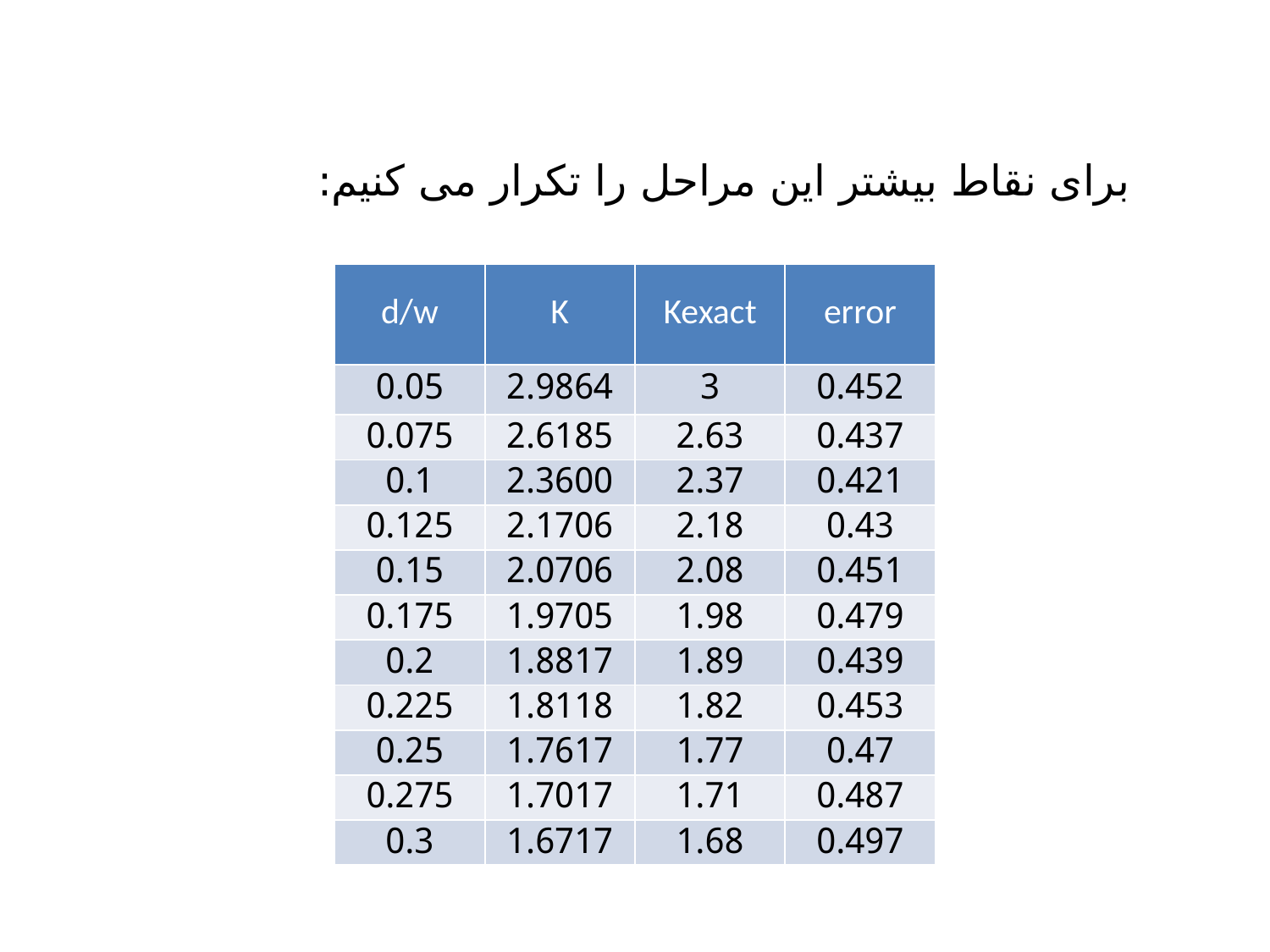

برای نقاط بیشتر این مراحل را تکرار می کنیم:
| d/w | K | Kexact | error |
| --- | --- | --- | --- |
| 0.05 | 2.9864 | 3 | 0.452 |
| 0.075 | 2.6185 | 2.63 | 0.437 |
| 0.1 | 2.3600 | 2.37 | 0.421 |
| 0.125 | 2.1706 | 2.18 | 0.43 |
| 0.15 | 2.0706 | 2.08 | 0.451 |
| 0.175 | 1.9705 | 1.98 | 0.479 |
| 0.2 | 1.8817 | 1.89 | 0.439 |
| 0.225 | 1.8118 | 1.82 | 0.453 |
| 0.25 | 1.7617 | 1.77 | 0.47 |
| 0.275 | 1.7017 | 1.71 | 0.487 |
| 0.3 | 1.6717 | 1.68 | 0.497 |